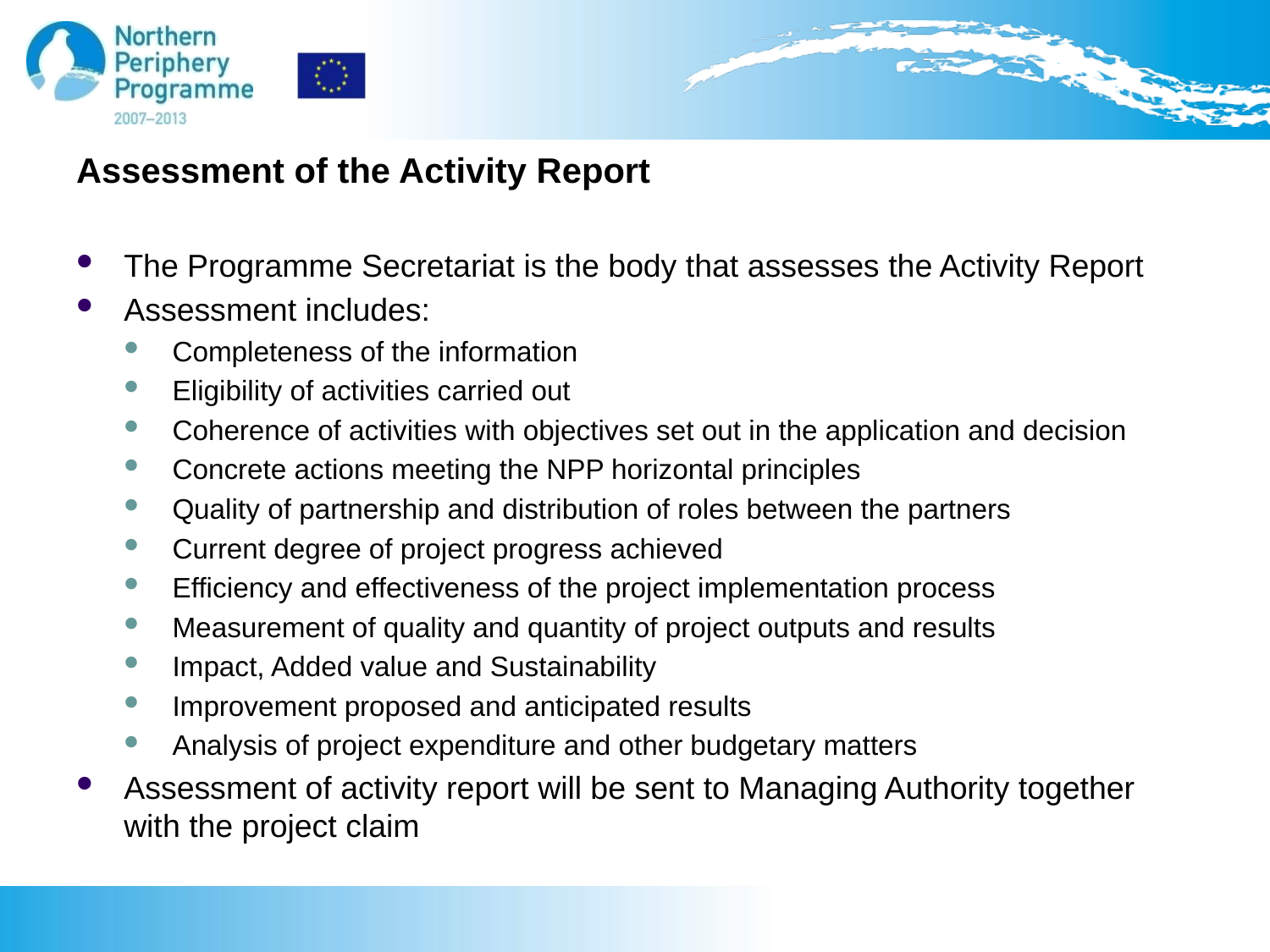

# Assessment of the Activity Report
The Programme Secretariat is the body that assesses the Activity Report
Assessment includes:
Completeness of the information
Eligibility of activities carried out
Coherence of activities with objectives set out in the application and decision
Concrete actions meeting the NPP horizontal principles
Quality of partnership and distribution of roles between the partners
Current degree of project progress achieved
Efficiency and effectiveness of the project implementation process
Measurement of quality and quantity of project outputs and results
Impact, Added value and Sustainability
Improvement proposed and anticipated results
Analysis of project expenditure and other budgetary matters
Assessment of activity report will be sent to Managing Authority together with the project claim